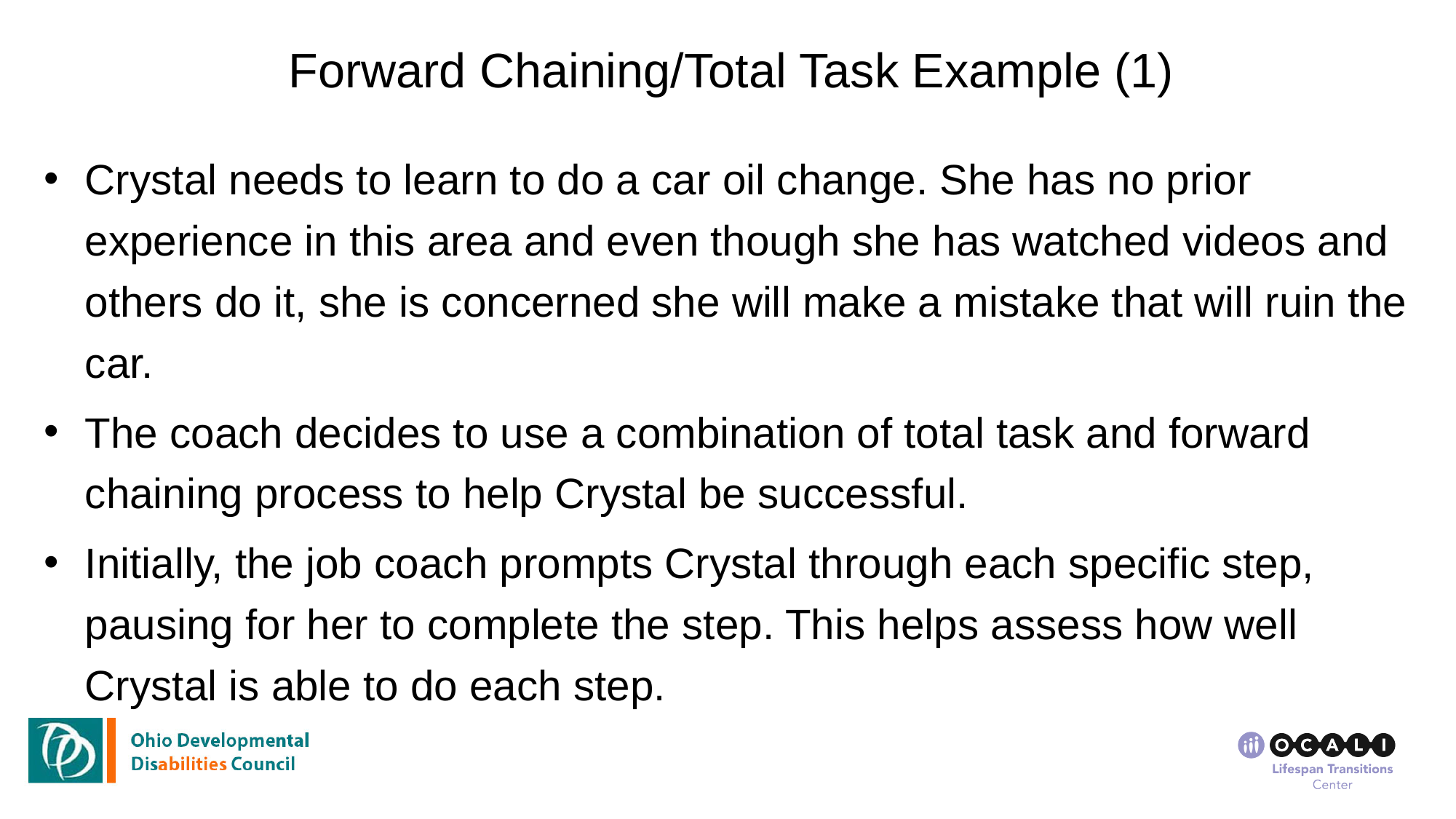

# Forward Chaining/Total Task Example (1)
Crystal needs to learn to do a car oil change. She has no prior experience in this area and even though she has watched videos and others do it, she is concerned she will make a mistake that will ruin the car.
The coach decides to use a combination of total task and forward chaining process to help Crystal be successful.
Initially, the job coach prompts Crystal through each specific step, pausing for her to complete the step. This helps assess how well Crystal is able to do each step.